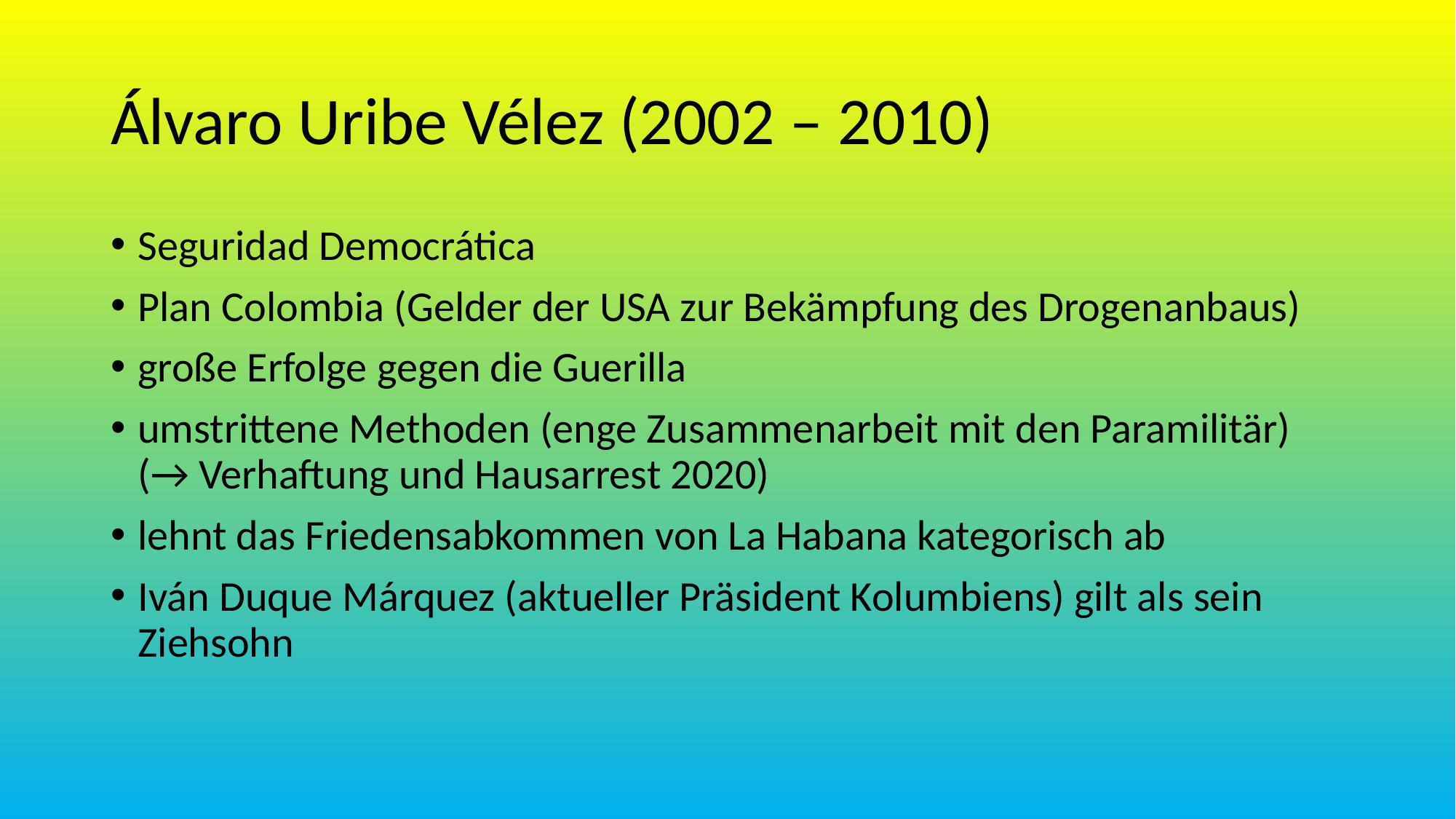

Álvaro Uribe Vélez (2002 – 2010)
Seguridad Democrática
Plan Colombia (Gelder der USA zur Bekämpfung des Drogenanbaus)
große Erfolge gegen die Guerilla
umstrittene Methoden (enge Zusammenarbeit mit den Paramilitär) (→ Verhaftung und Hausarrest 2020)
lehnt das Friedensabkommen von La Habana kategorisch ab
Iván Duque Márquez (aktueller Präsident Kolumbiens) gilt als sein Ziehsohn